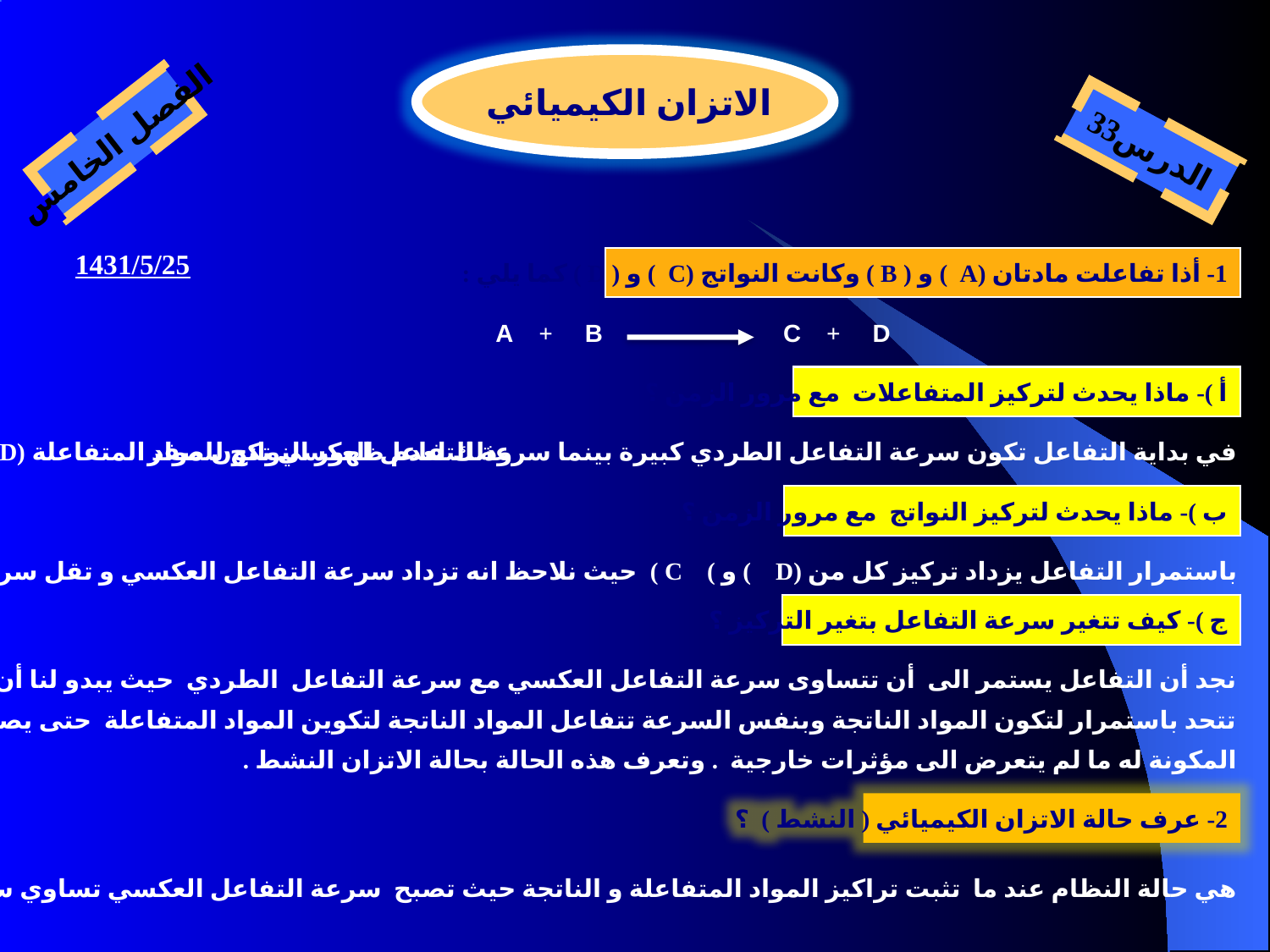

الاتزان الكيميائي
الفصل الخامس
الدرس33
1431/5/25
1- أذا تفاعلت مادتان (A  ) و ( B ) وكانت النواتج (C  ) و ( D ) كما يلي :
A
+
B
C
+
D

أ )- ماذا يحدث لتركيز المتفاعلات  مع مرور الزمن ؟
وذلك لعدم ظهور النواتج للمواد المتفاعلة (D    ) و )    C )
في بداية التفاعل تكون سرعة التفاعل الطردي كبيرة بينما سرعة التفاعل العكسي تكون صفر
ب )- ماذا يحدث لتركيز النواتج  مع مرور الزمن ؟
باستمرار التفاعل يزداد تركيز كل من (D    ) و )    C )  حيث نلاحظ انه تزداد سرعة التفاعل العكسي و تقل سرعة التفاعل الطردي .
ج )- كيف تتغير سرعة التفاعل بتغير التركيز ؟
نجد أن التفاعل يستمر الى  أن تتساوى سرعة التفاعل العكسي مع سرعة التفاعل  الطردي  حيث يبدو لنا أن التفاعل توقف ولكن الحقيقة أن المواد المتفاعلة

تتحد باستمرار لتكون المواد الناتجة وبنفس السرعة تتفاعل المواد الناتجة لتكوين المواد المتفاعلة  حتى يصل  التفاعل الى حالة لا يتغير فيها تركيز المواد

المكونة له ما لم يتعرض الى مؤثرات خارجية  . وتعرف هذه الحالة بحالة الاتزان النشط .
2- عرف حالة الاتزان الكيميائي ( النشط )  ؟
هي حالة النظام عند ما  تثبت تراكيز المواد المتفاعلة و الناتجة حيث تصبح  سرعة التفاعل العكسي تساوي سرعة التفاعل الطردي .